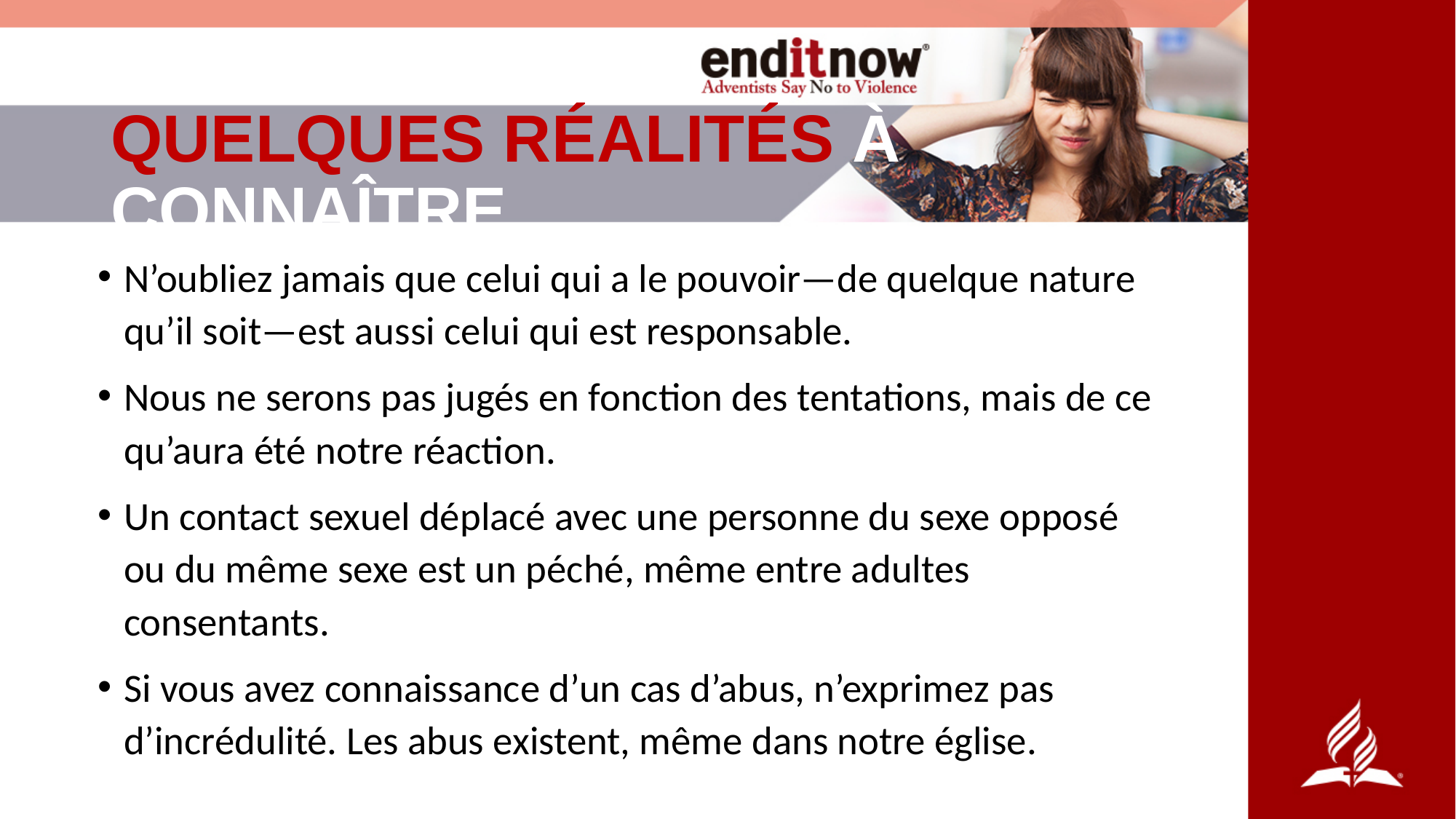

# QUELQUES RÉALITÉS À CONNAÎTRE

N’oubliez jamais que celui qui a le pouvoir—de quelque nature qu’il soit—est aussi celui qui est responsable.
Nous ne serons pas jugés en fonction des tentations, mais de ce qu’aura été notre réaction.
Un contact sexuel déplacé avec une personne du sexe opposé ou du même sexe est un péché, même entre adultes consentants.
Si vous avez connaissance d’un cas d’abus, n’exprimez pas d’incrédulité. Les abus existent, même dans notre église.